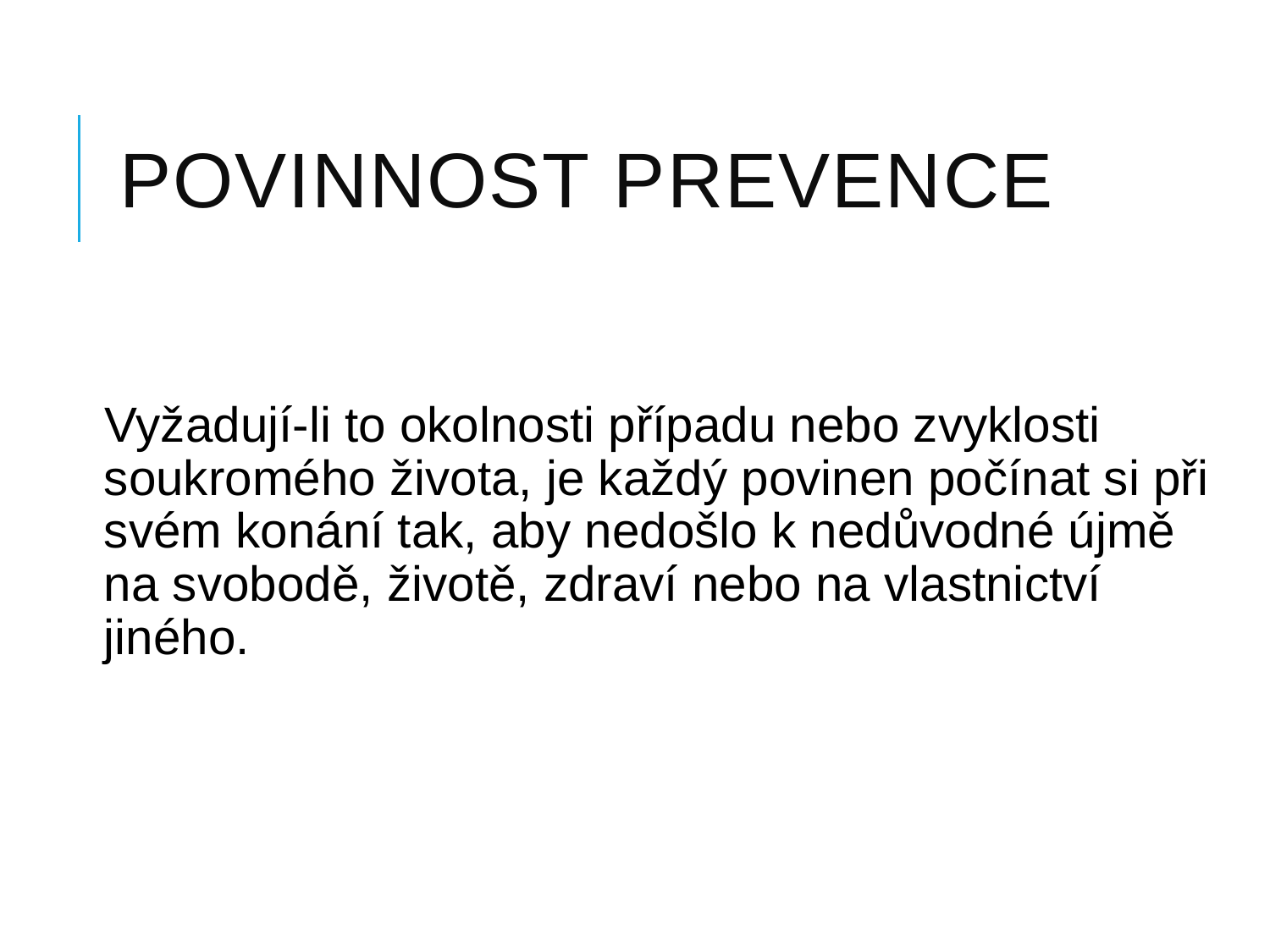

# Povinnost prevence

Vyžadují-li to okolnosti případu nebo zvyklosti soukromého života, je každý povinen počínat si při svém konání tak, aby nedošlo k nedůvodné újmě na svobodě, životě, zdraví nebo na vlastnictví jiného.